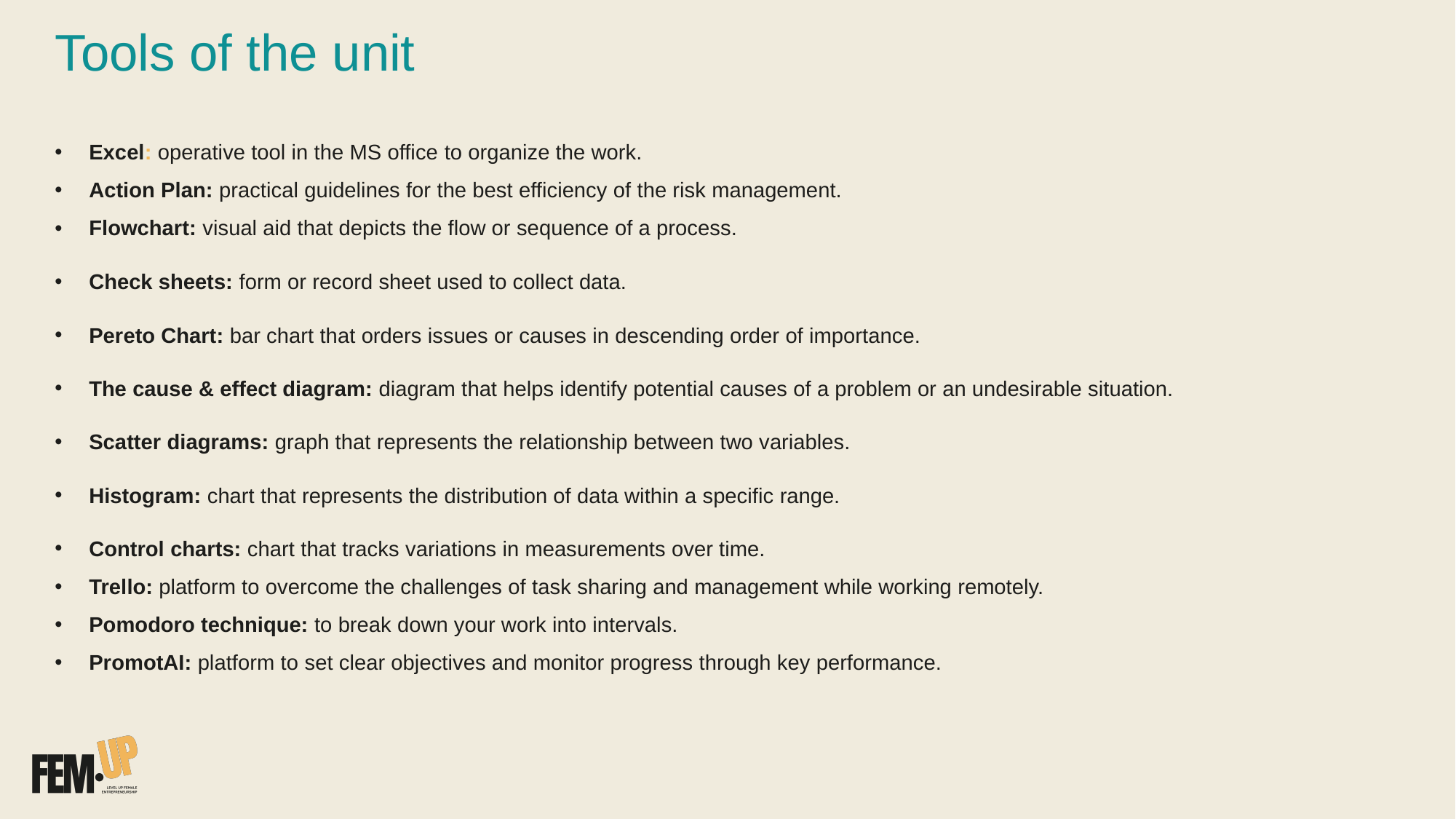

Tools of the unit
Excel: operative tool in the MS office to organize the work.
Action Plan: practical guidelines for the best efficiency of the risk management.
Flowchart: visual aid that depicts the flow or sequence of a process.
Check sheets: form or record sheet used to collect data.
Pereto Chart: bar chart that orders issues or causes in descending order of importance.
The cause & effect diagram: diagram that helps identify potential causes of a problem or an undesirable situation.
Scatter diagrams: graph that represents the relationship between two variables.
Histogram: chart that represents the distribution of data within a specific range.
Control charts: chart that tracks variations in measurements over time.
Trello: platform to overcome the challenges of task sharing and management while working remotely.
Pomodoro technique: to break down your work into intervals.
PromotAI: platform to set clear objectives and monitor progress through key performance.